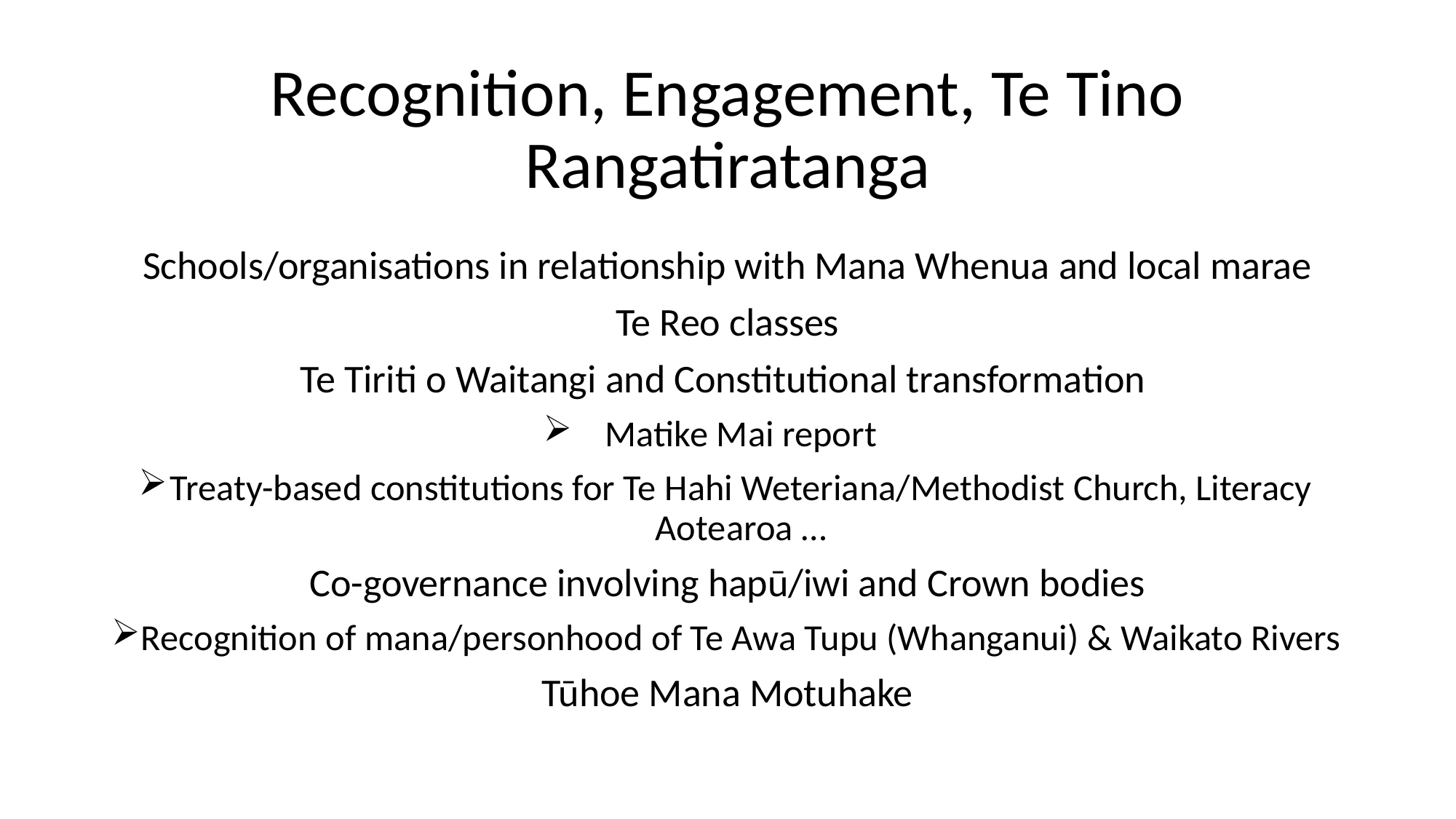

# Recognition, Engagement, Te Tino Rangatiratanga
Schools/organisations in relationship with Mana Whenua and local marae
Te Reo classes
Te Tiriti o Waitangi and Constitutional transformation
Matike Mai report
Treaty-based constitutions for Te Hahi Weteriana/Methodist Church, Literacy Aotearoa …
Co-governance involving hapū/iwi and Crown bodies
Recognition of mana/personhood of Te Awa Tupu (Whanganui) & Waikato Rivers
Tūhoe Mana Motuhake